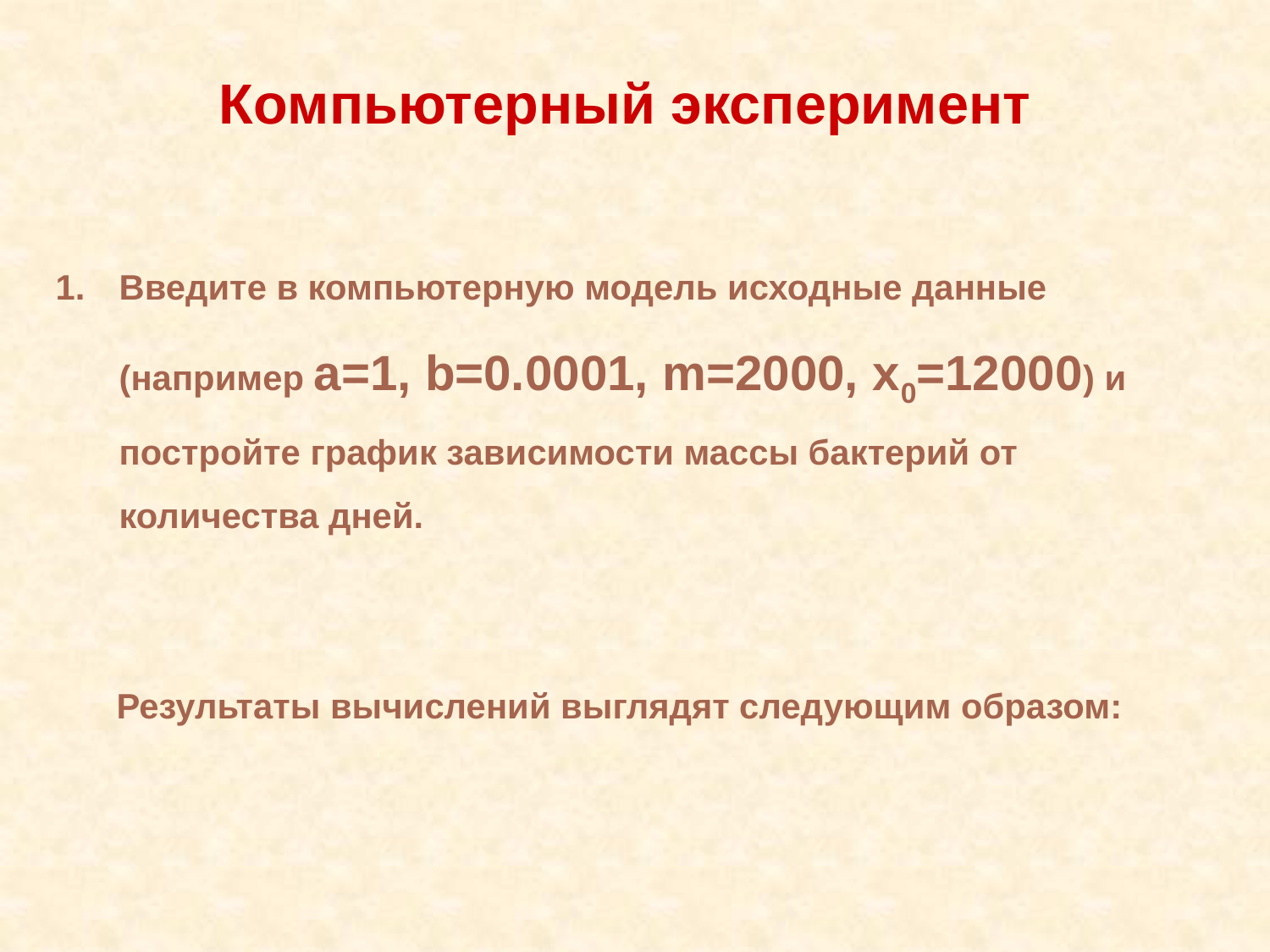

Компьютерный эксперимент
Введите в компьютерную модель исходные данные (например a=1, b=0.0001, m=2000, x0=12000) и постройте график зависимости массы бактерий от количества дней.

Результаты вычислений выглядят следующим образом: